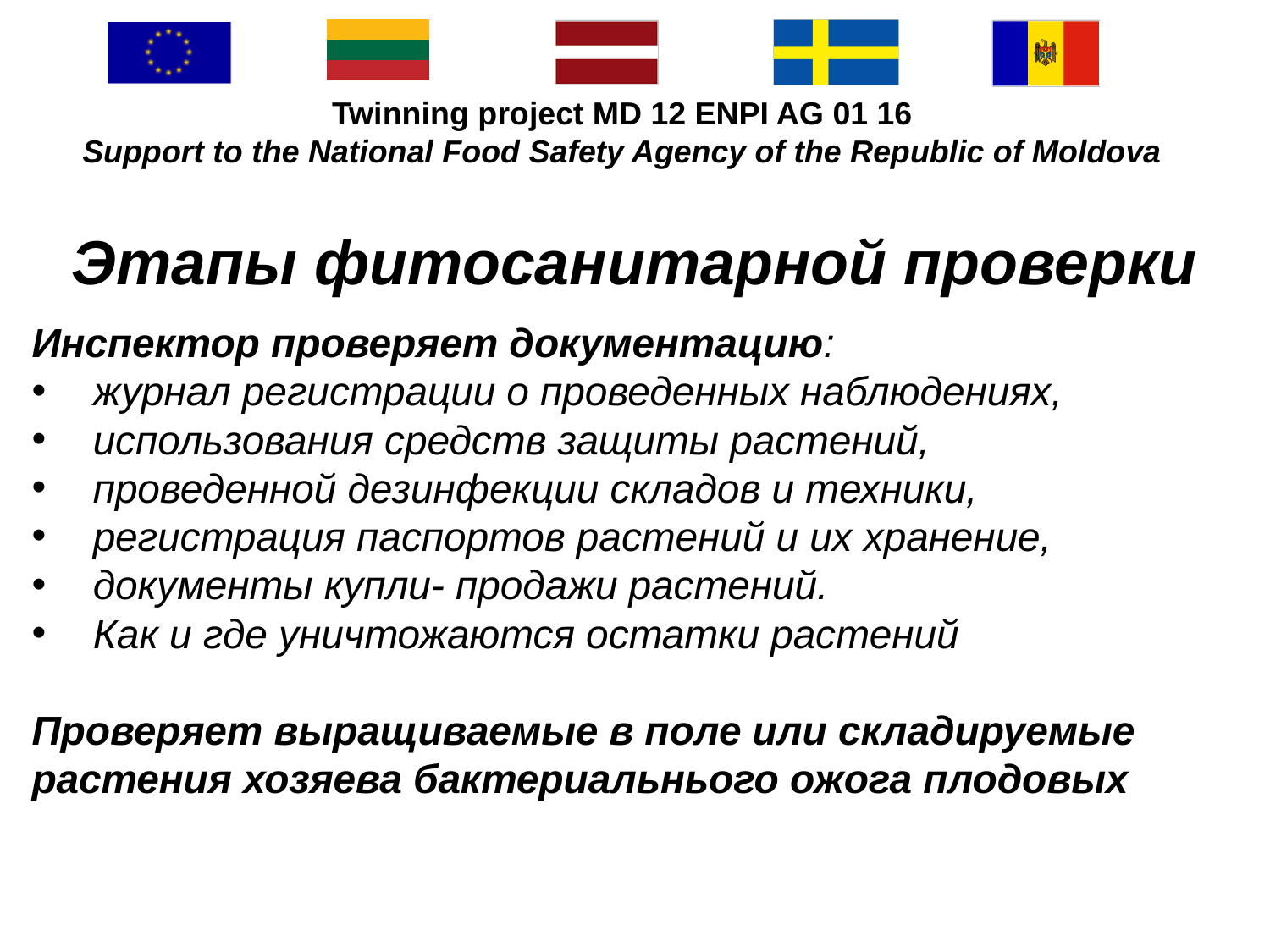

#
Этапы фитосанитарной проверки
Инспектор проверяет документацию:
журнал регистрации о проведенных наблюдениях,
использования средств защиты растений,
проведенной дезинфекции складов и техники,
регистрация паспортов растений и их хранение,
документы купли- продажи растений.
Как и где уничтожаются остатки растений

Проверяет выращиваемые в поле или складируемые растения хозяева бактериальнього ожога плодовых